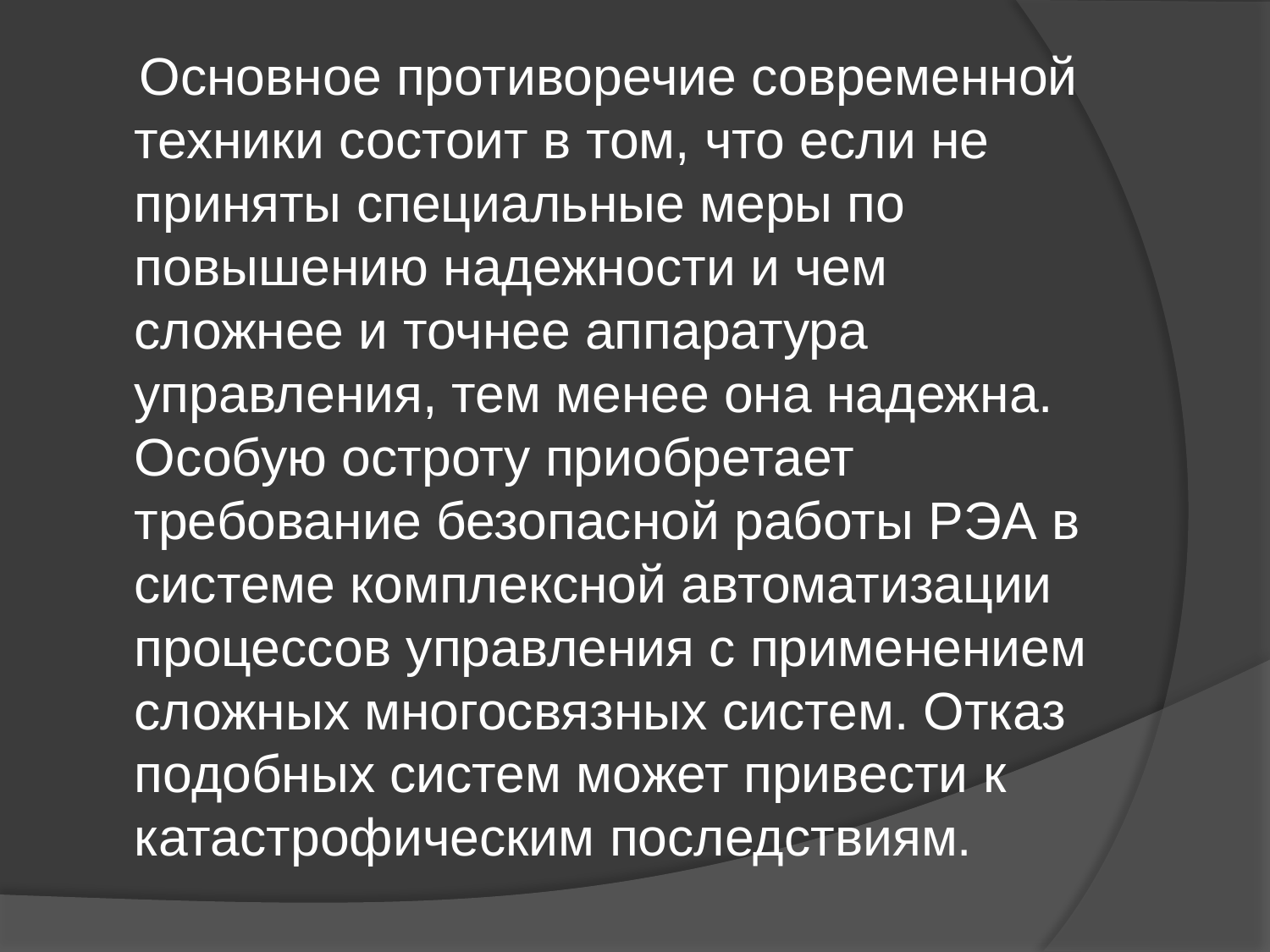

Основное противоречие современной техники состоит в том, что если не приняты специальные меры по повышению надежности и чем сложнее и точнее аппаратура управления, тем менее она надежна. Особую остроту приобретает требование безопасной работы РЭА в системе комплексной автоматизации процессов управления с применением сложных многосвязных систем. Отказ подобных систем может привести к катастрофическим последствиям.

#